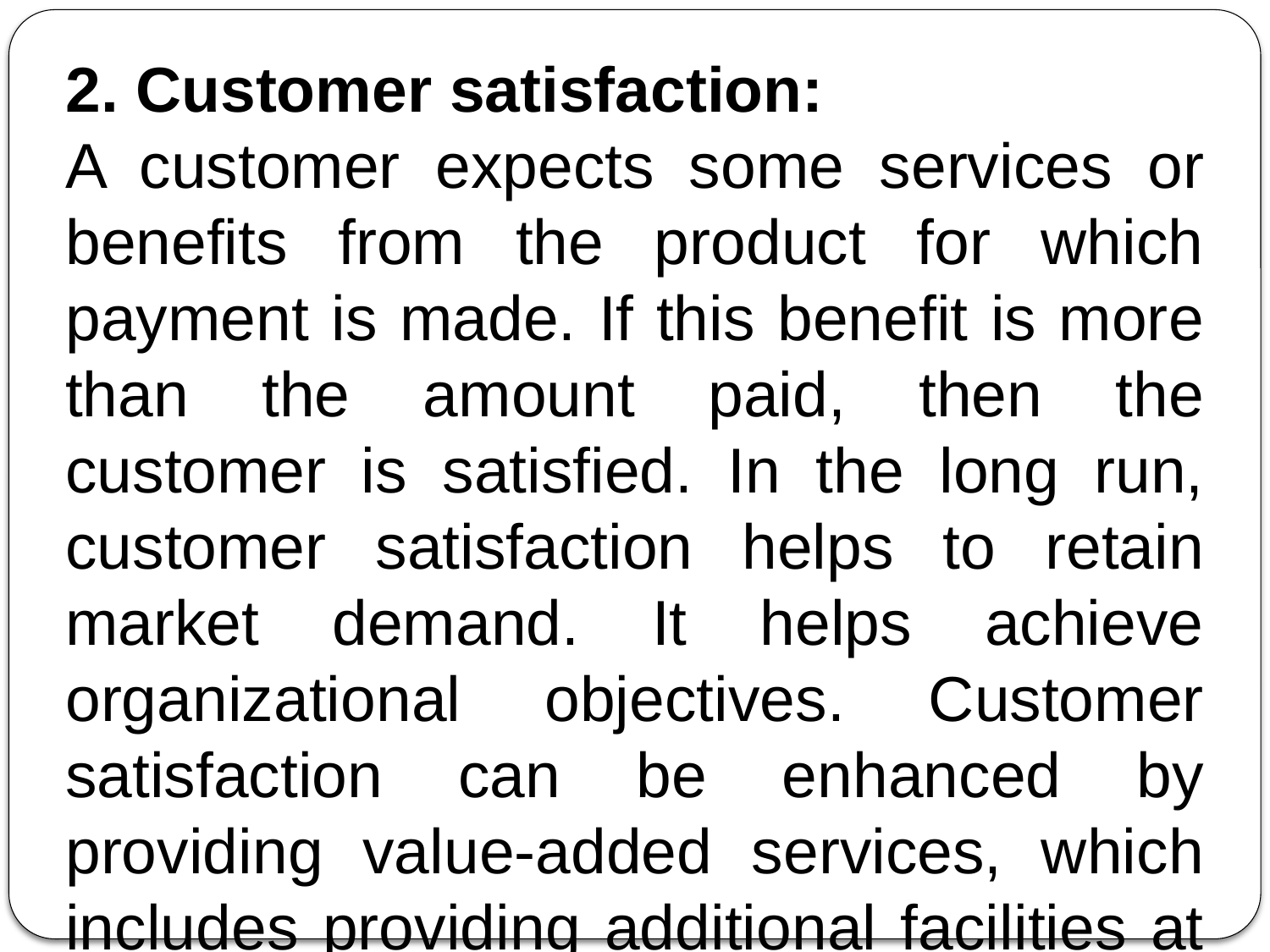

2. Customer satisfaction:
A customer expects some services or benefits from the product for which payment is made. If this benefit is more than the amount paid, then the customer is satisfied. In the long run, customer satisfaction helps to retain market demand. It helps achieve organizational objectives. Customer satisfaction can be enhanced by providing value-added services, which includes providing additional facilities at little or no extra cost